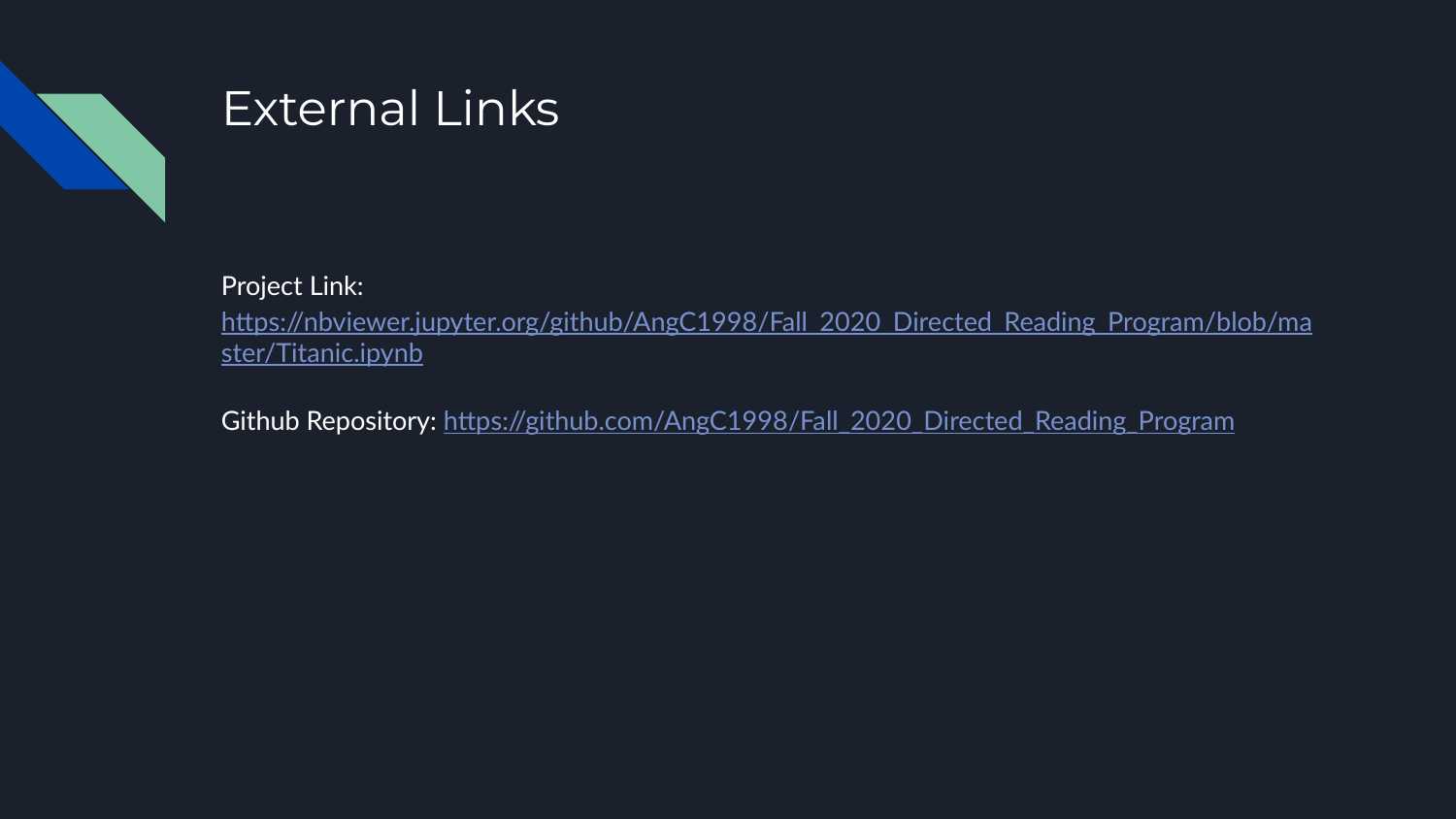

# External Links
Project Link: https://nbviewer.jupyter.org/github/AngC1998/Fall_2020_Directed_Reading_Program/blob/master/Titanic.ipynb
Github Repository: https://github.com/AngC1998/Fall_2020_Directed_Reading_Program